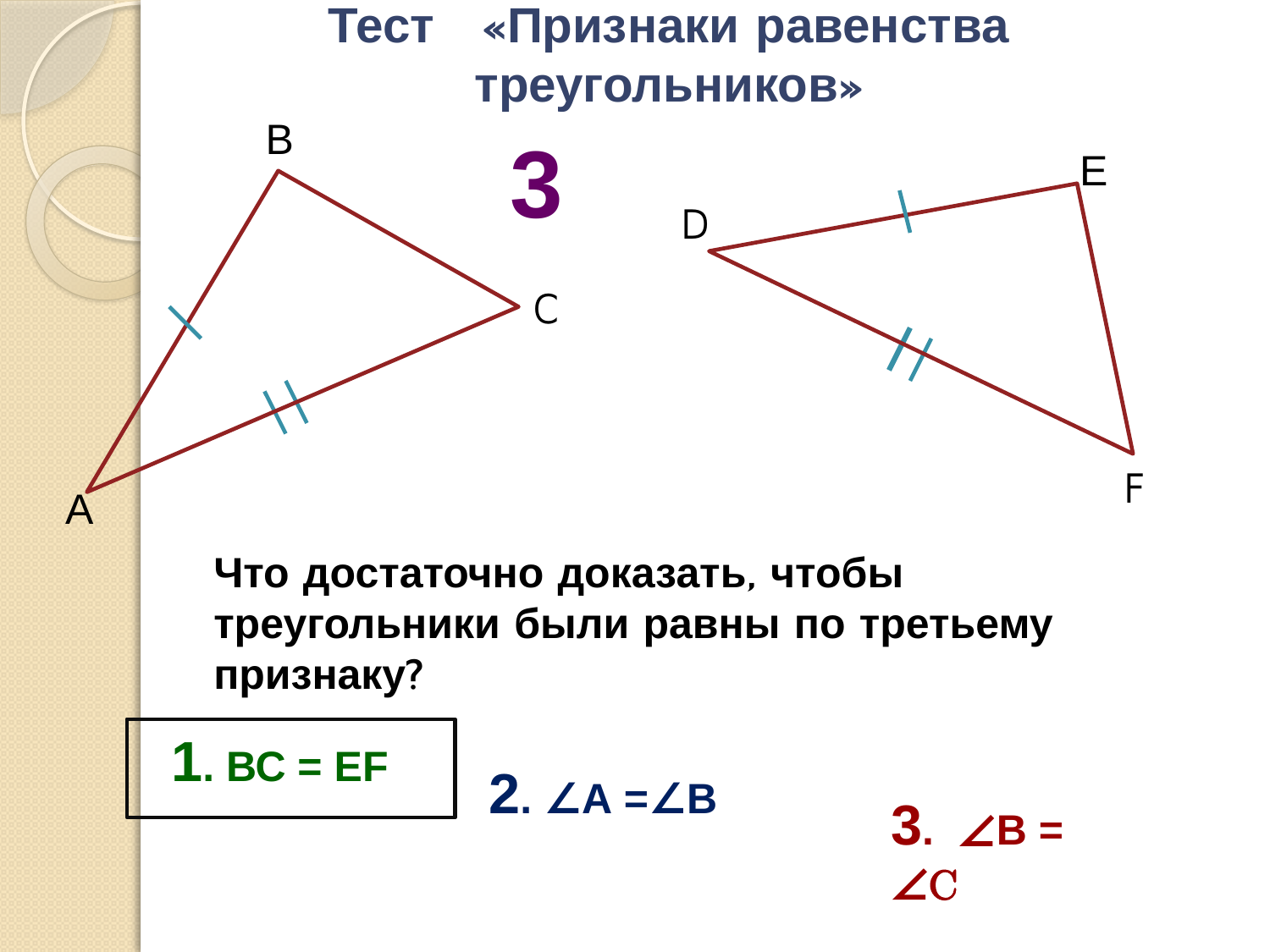

# Тест   «Признаки равенства треугольников»
В
3
Е

D
C
F
А
Что достаточно доказать, чтобы треугольники были равны по третьему признаку?

1. ВС = ЕF
2. ∠А =∠В
3.  ∠В = ∠С